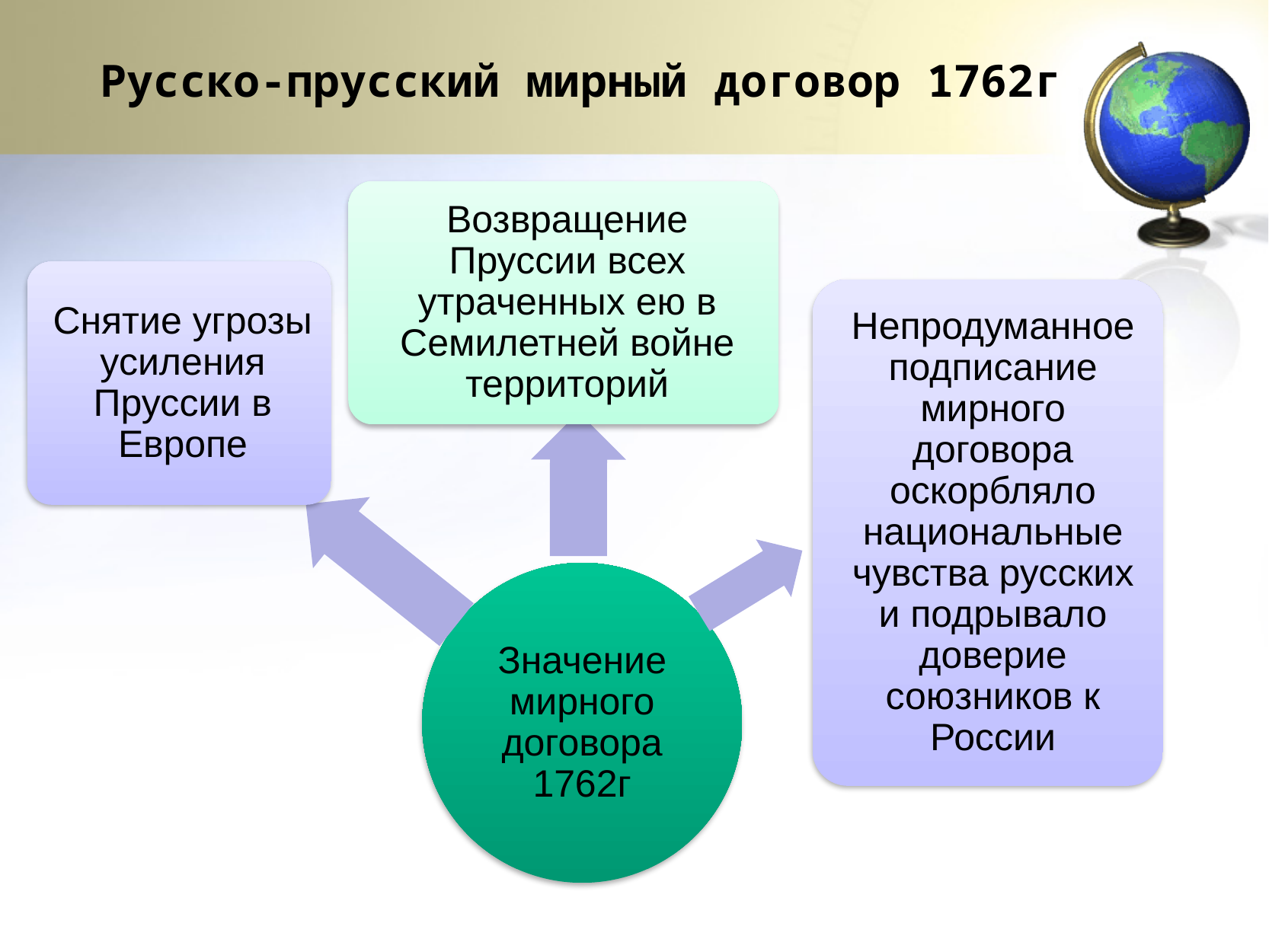

# Русско-прусский мирный договор 1762г
Значение мирного договора 1762г
Снятие угрозы усиления Пруссии в Европе
Возвращение Пруссии всех утраченных ею в Семилетней войне территорий
Непродуманное подписание мирного договора оскорбляло национальные чувства русских и подрывало доверие союзников к России